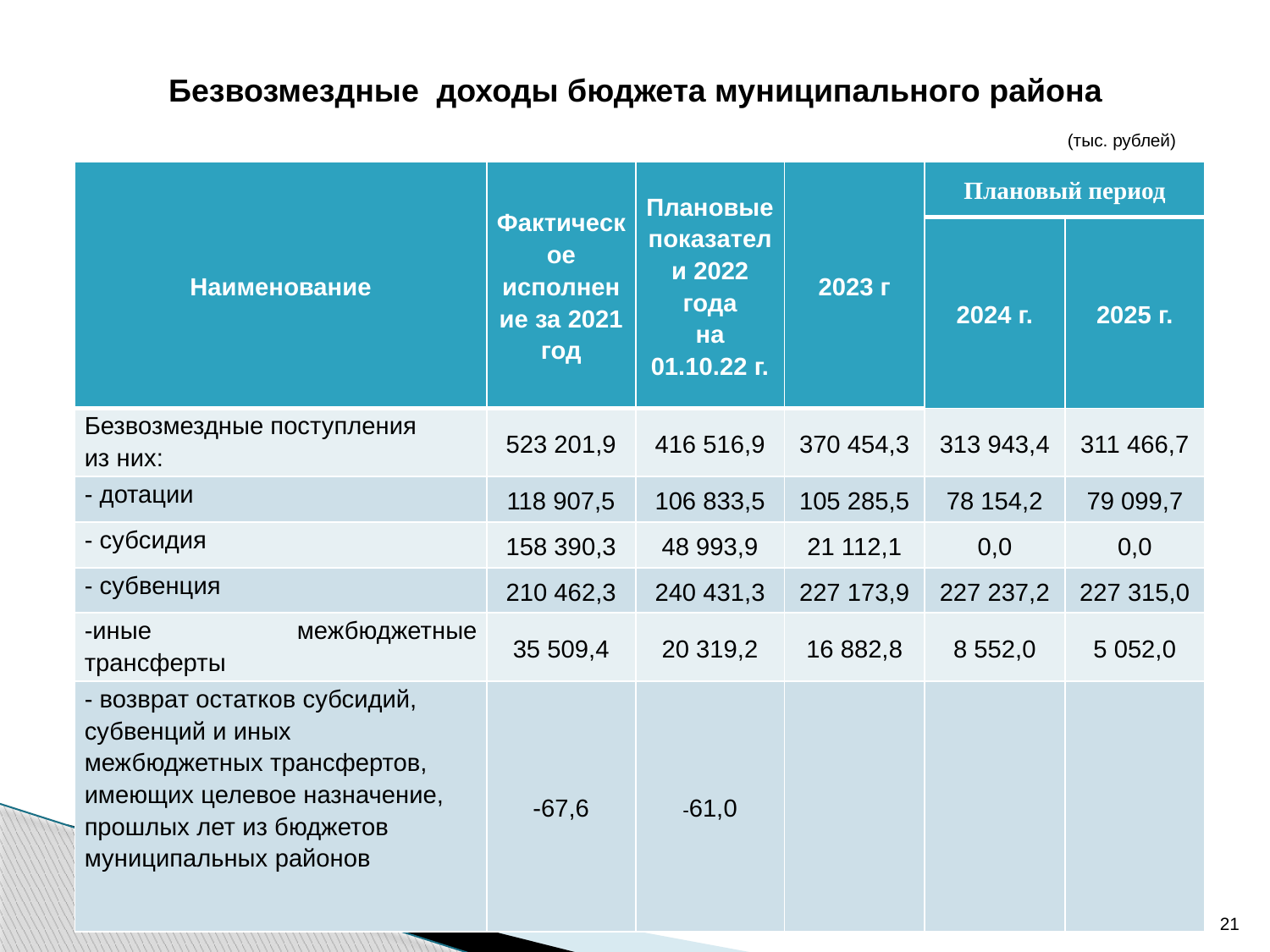

Безвозмездные  доходы бюджета муниципального района
(тыс. рублей)
| Наименование | Фактическое исполнение за 2021 год | Плановые показатели 2022 года на 01.10.22 г. | 2023 г | Плановый период |  |
| --- | --- | --- | --- | --- | --- |
|  |  |  |  | 2024 г. | 2025 г. |
| Безвозмездные поступления из них: | 523 201,9 | 416 516,9 | 370 454,3 | 313 943,4 | 311 466,7 |
| - дотации | 118 907,5 | 106 833,5 | 105 285,5 | 78 154,2 | 79 099,7 |
| - субсидия | 158 390,3 | 48 993,9 | 21 112,1 | 0,0 | 0,0 |
| - субвенция | 210 462,3 | 240 431,3 | 227 173,9 | 227 237,2 | 227 315,0 |
| -иные межбюджетные трансферты | 35 509,4 | 20 319,2 | 16 882,8 | 8 552,0 | 5 052,0 |
| - возврат остатков субсидий, субвенций и иных межбюджетных трансфертов, имеющих целевое назначение, прошлых лет из бюджетов муниципальных районов | -67,6 | -61,0 |  |  |  |
21